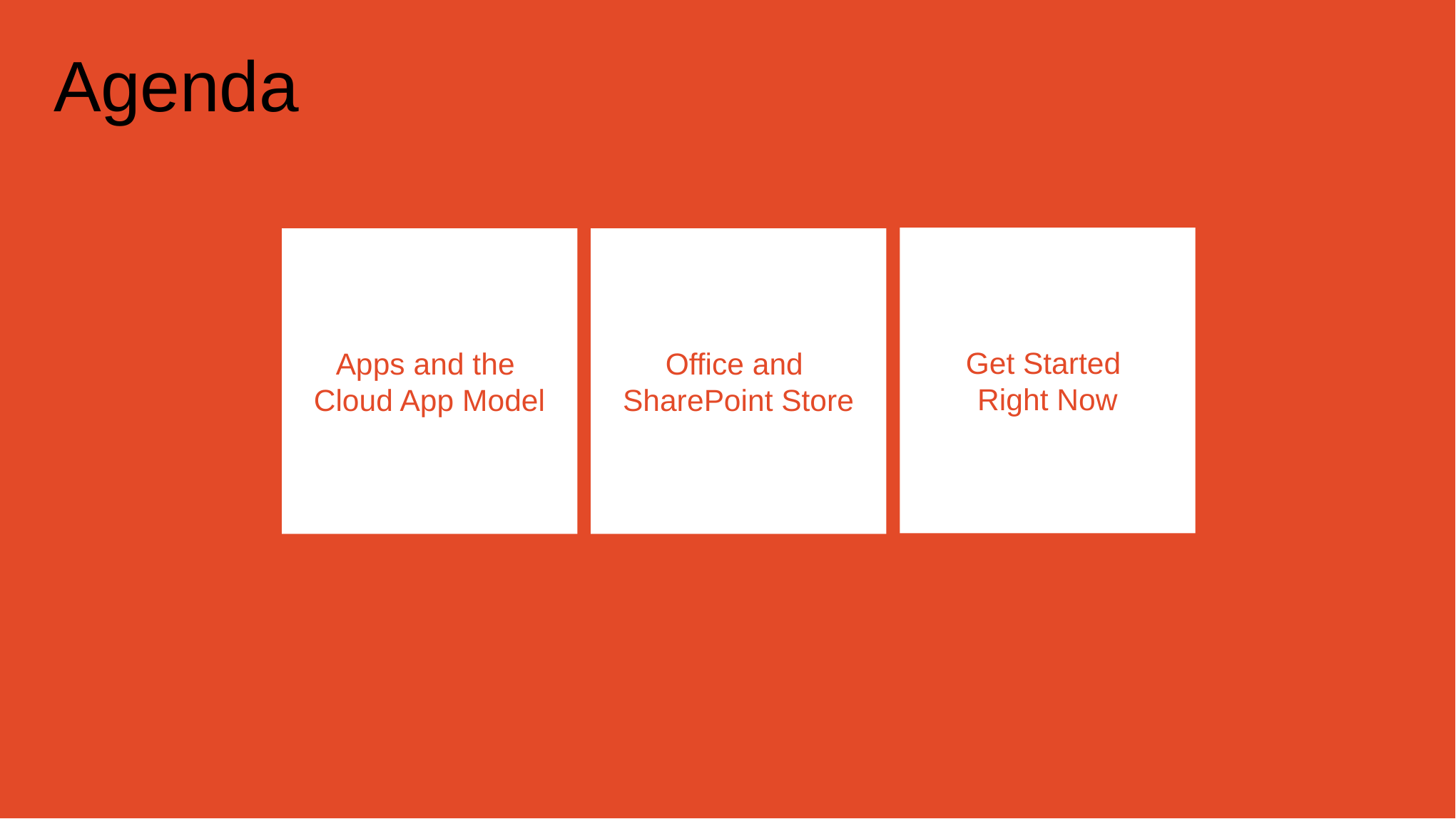

# Agenda
Get Started
Right Now
Apps and the
Cloud App Model
Office and
SharePoint Store